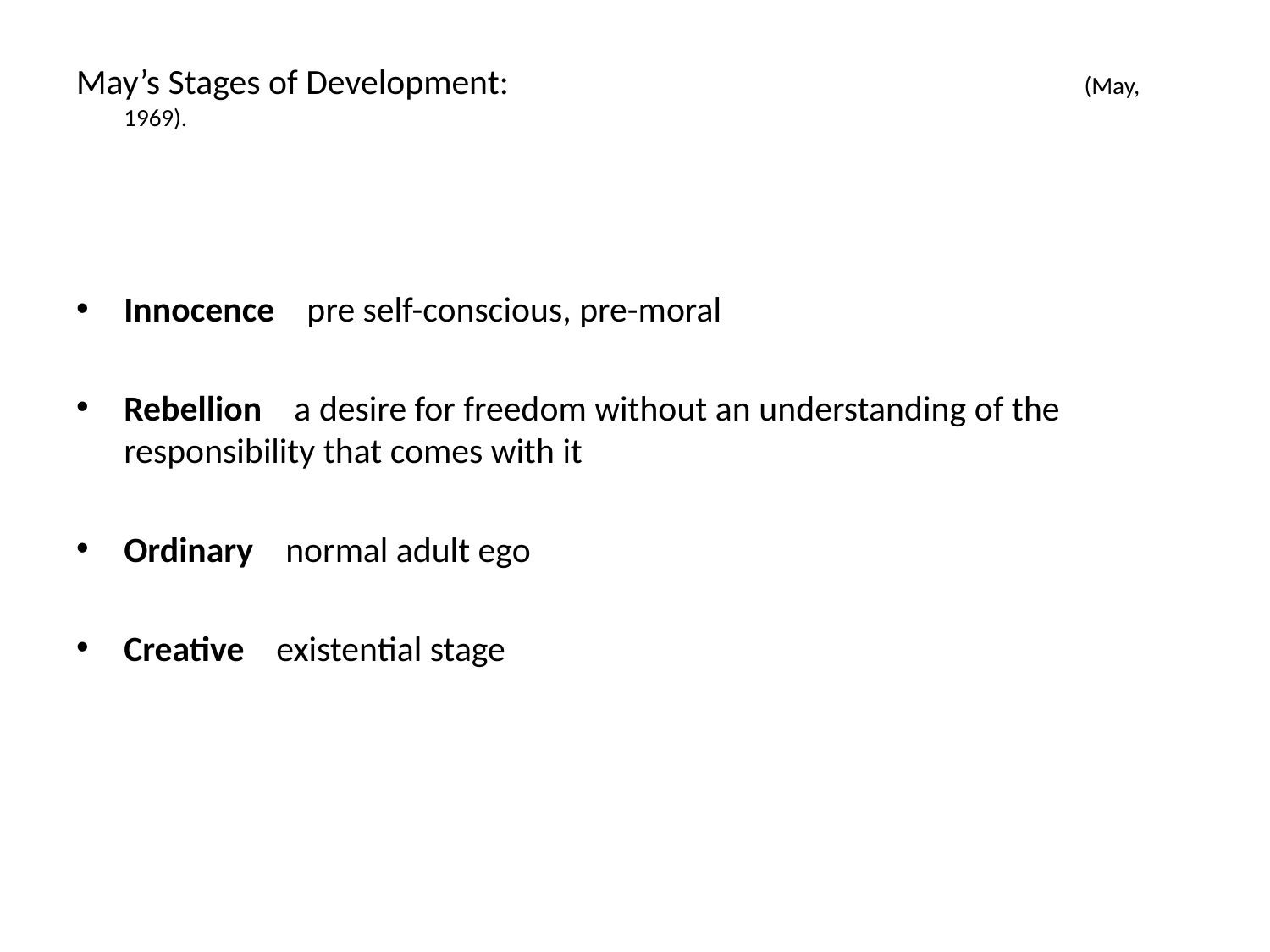

May’s Stages of Development:		 		             (May, 1969).

Innocence    pre self-conscious, pre-moral

Rebellion    a desire for freedom without an understanding of the responsibility that comes with it

Ordinary    normal adult ego

Creative    existential stage